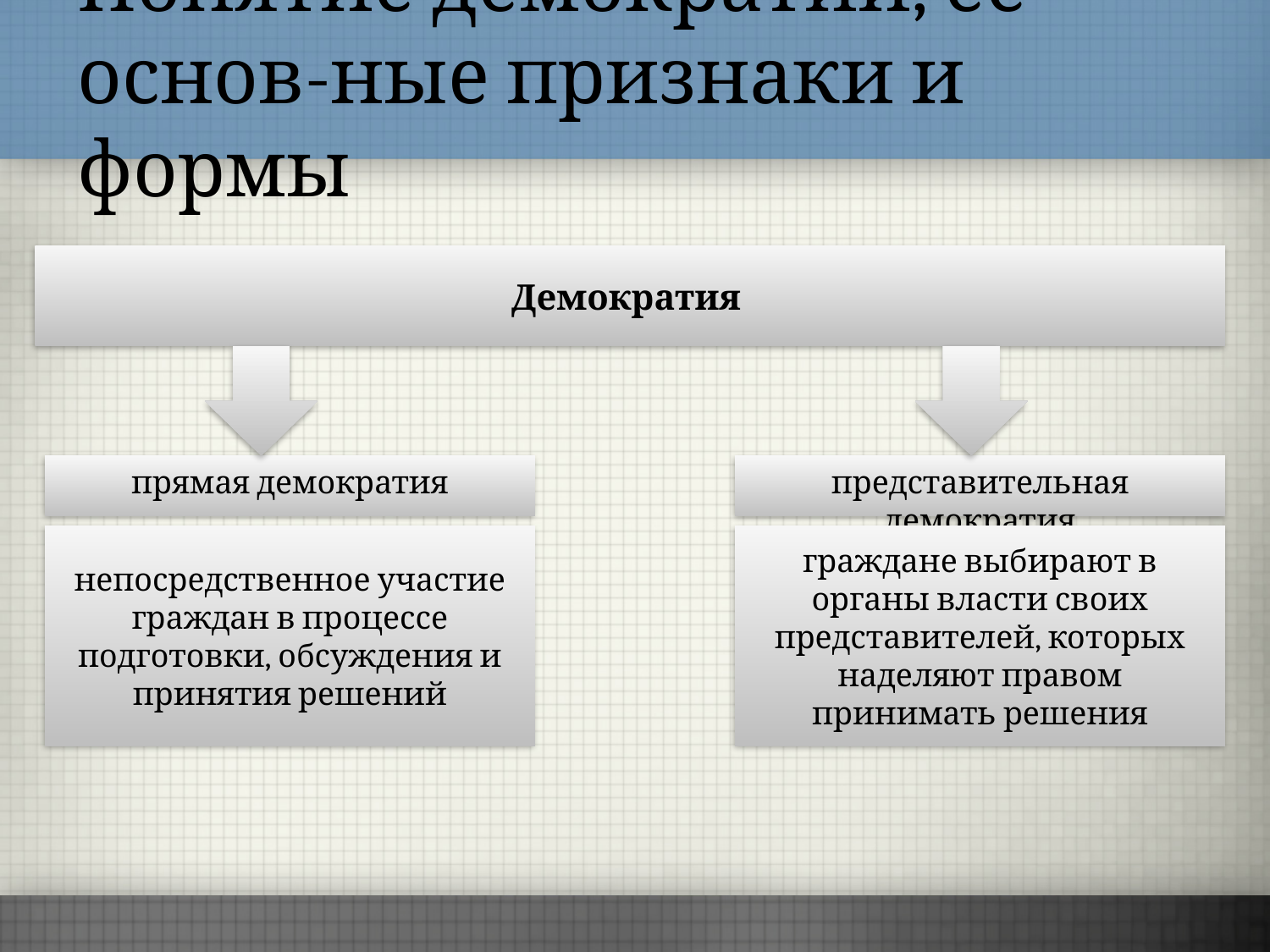

# Понятие демократии, её основ-ные признаки и формы
Демократия

прямая демократия
представительная демократия
непосредственное участие граждан в процессе подготовки, обсуждения и принятия решений
граждане выбирают в органы власти своих представителей, которых наделяют правом принимать решения